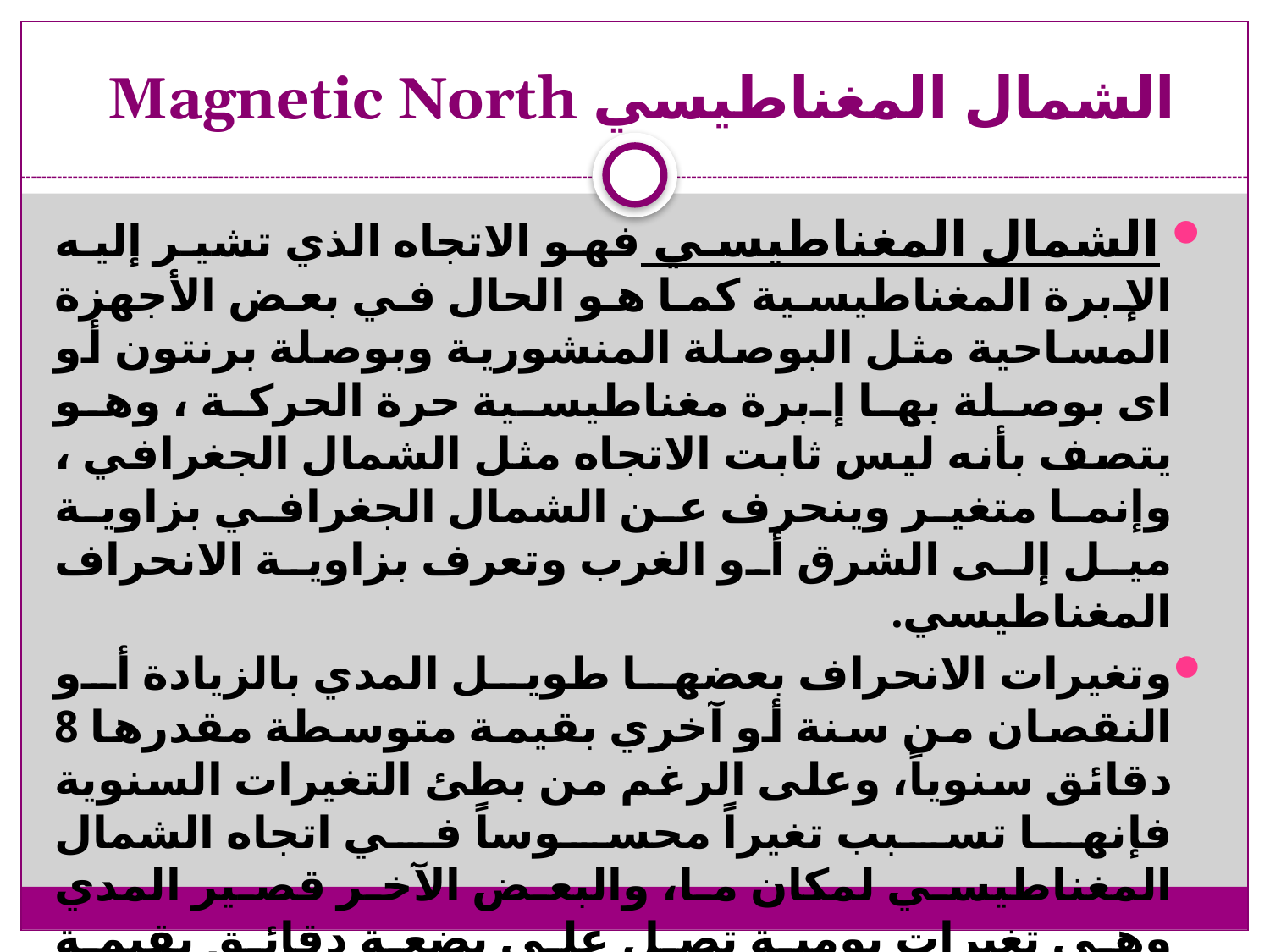

# الشمال المغناطيسي Magnetic North
 الشمال المغناطيسي فهو الاتجاه الذي تشير إليه الإبرة المغناطيسية كما هو الحال في بعض الأجهزة المساحية مثل البوصلة المنشورية وبوصلة برنتون أو اى بوصلة بها إبرة مغناطيسية حرة الحركة ، وهو يتصف بأنه ليس ثابت الاتجاه مثل الشمال الجغرافي ، وإنما متغير وينحرف عن الشمال الجغرافي بزاوية ميل إلى الشرق أو الغرب وتعرف بزاوية الانحراف المغناطيسي.
وتغيرات الانحراف بعضها طويل المدي بالزيادة أو النقصان من سنة أو آخري بقيمة متوسطة مقدرها 8 دقائق سنوياً، وعلى الرغم من بطئ التغيرات السنوية فإنها تسبب تغيراً محسوساً في اتجاه الشمال المغناطيسي لمكان ما، والبعض الآخر قصير المدي وهي تغيرات يومية تصل على بضعة دقائق بقيمة تتراوح بين 1 و2 لكل ساعة، وتزيد صيفاً وتقل شتاءً؛ ويرجح السبب لتأثير أشعة الشمس، غير أن التغيرات اليومية نظراً لعدم ثباتها عادة ما تهمل في المساحات الصغيرة كما هو الحال في الخرائط الطبوغرافية.